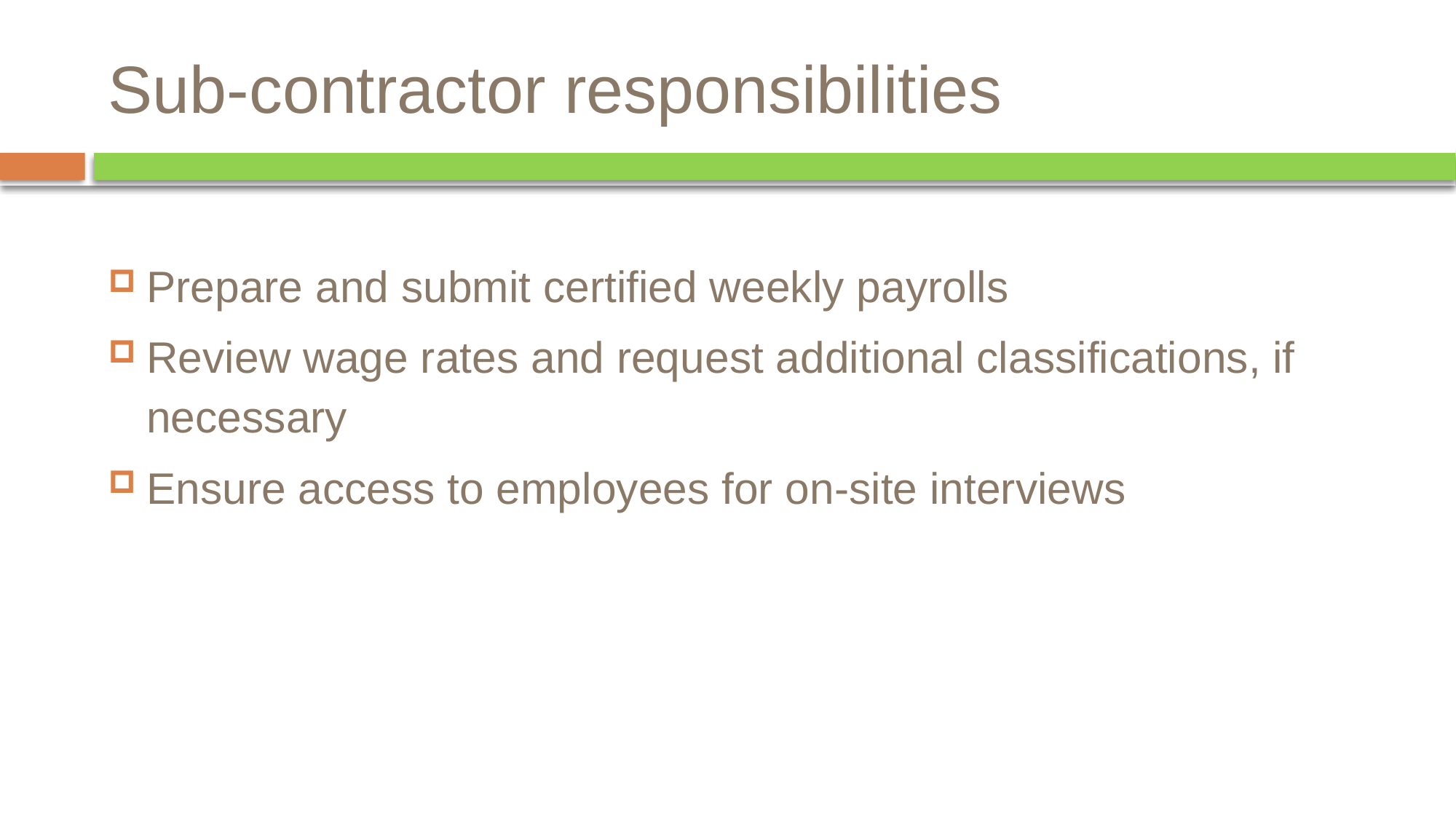

# Sub-contractor responsibilities
Prepare and submit certified weekly payrolls
Review wage rates and request additional classifications, if necessary
Ensure access to employees for on-site interviews